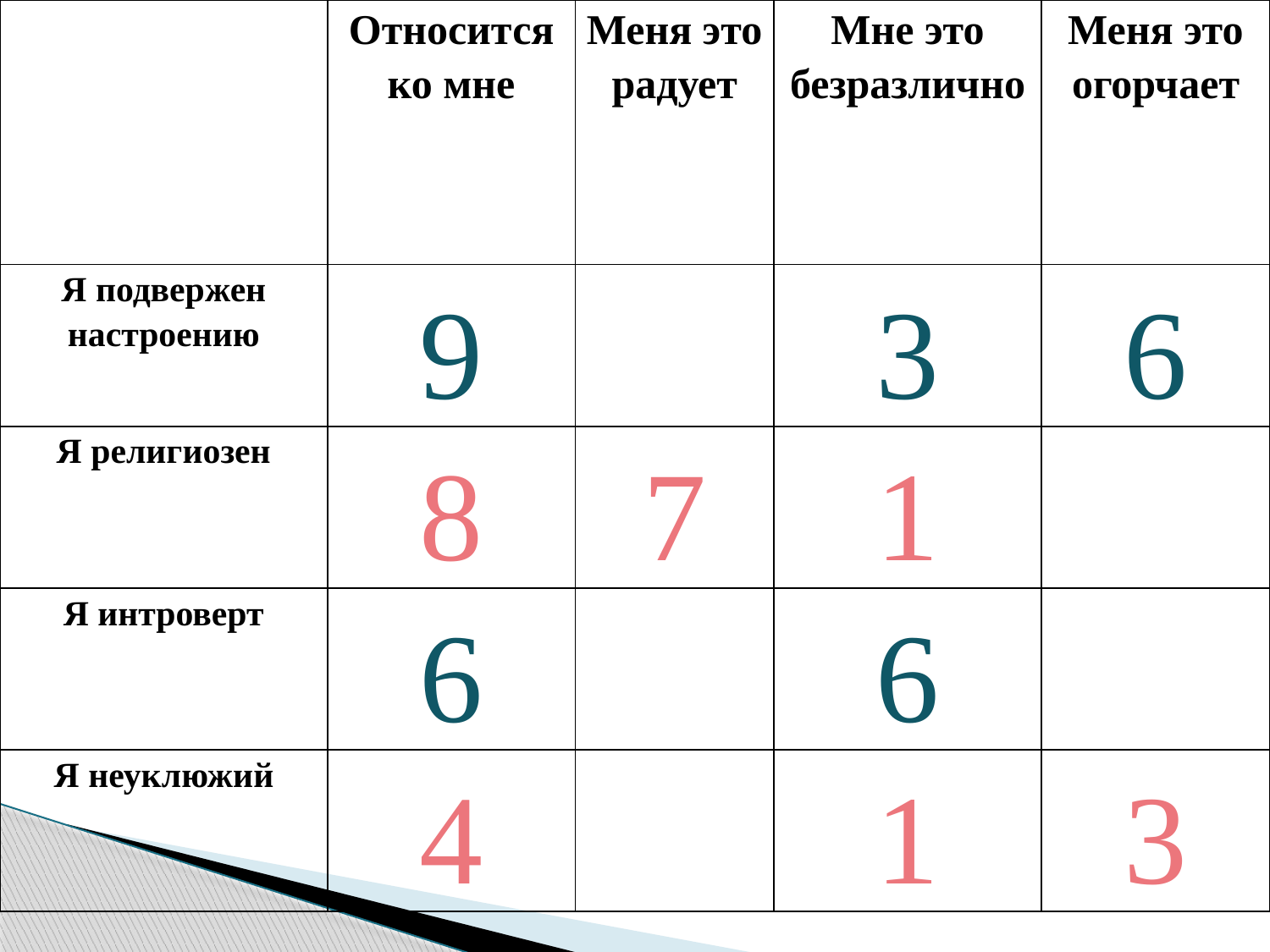

|  | Относится ко мне | Меня это радует | Мне это безразлично | Меня это огорчает |
| --- | --- | --- | --- | --- |
| Я подвержен настроению | 9 |  | 3 | 6 |
| Я религиозен | 8 | 7 | 1 |  |
| Я интроверт | 6 |  | 6 |  |
| Я неуклюжий | 4 |  | 1 | 3 |